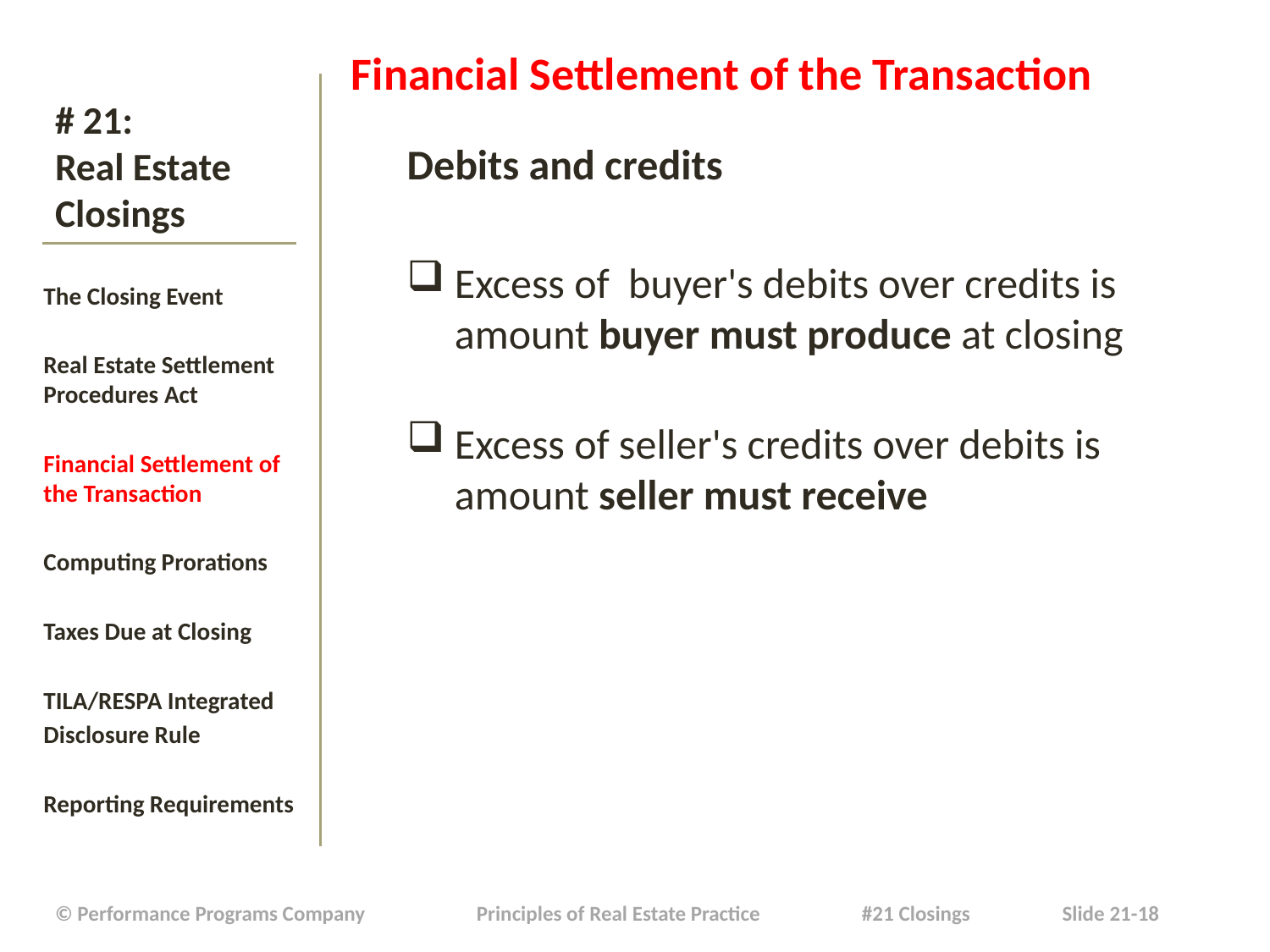

Financial Settlement of the Transaction

Debits and credits

Excess of  buyer's debits over credits is amount buyer must produce at closing
Excess of seller's credits over debits is amount seller must receive

# # 21: Real Estate Closings

The Closing Event

Real Estate Settlement Procedures Act

Financial Settlement of the Transaction

Computing Prorations

Taxes Due at Closing

TILA/RESPA Integrated
Disclosure Rule

Reporting Requirements

| © Performance Programs Company Principles of Real Estate Practice #21 Closings Slide 21-18 |
| --- |